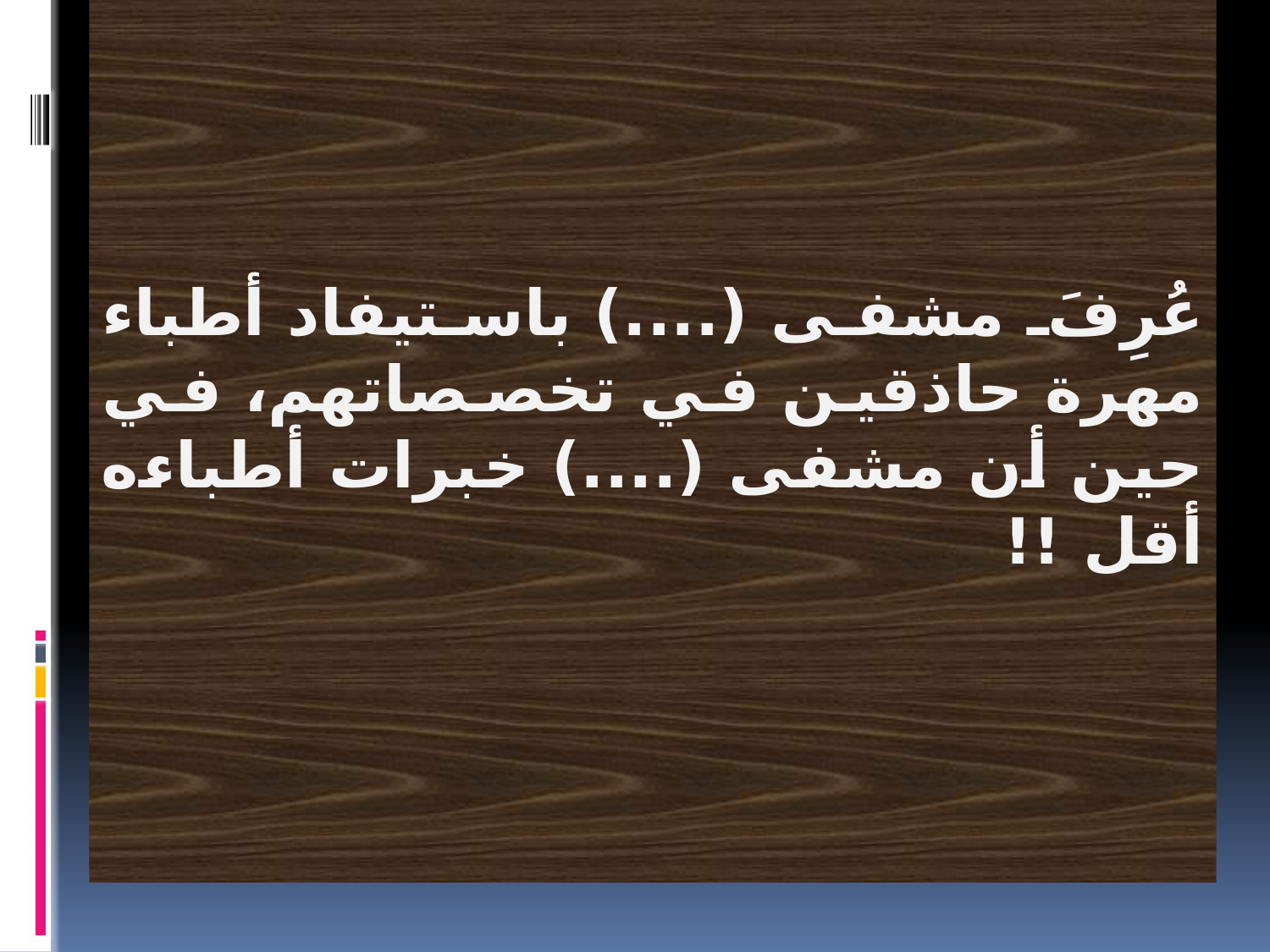

عُرِفَ مشفى (....) باستيفاد أطباء مهرة حاذقين في تخصصاتهم، في حين أن مشفى (....) خبرات أطباءه أقل !!